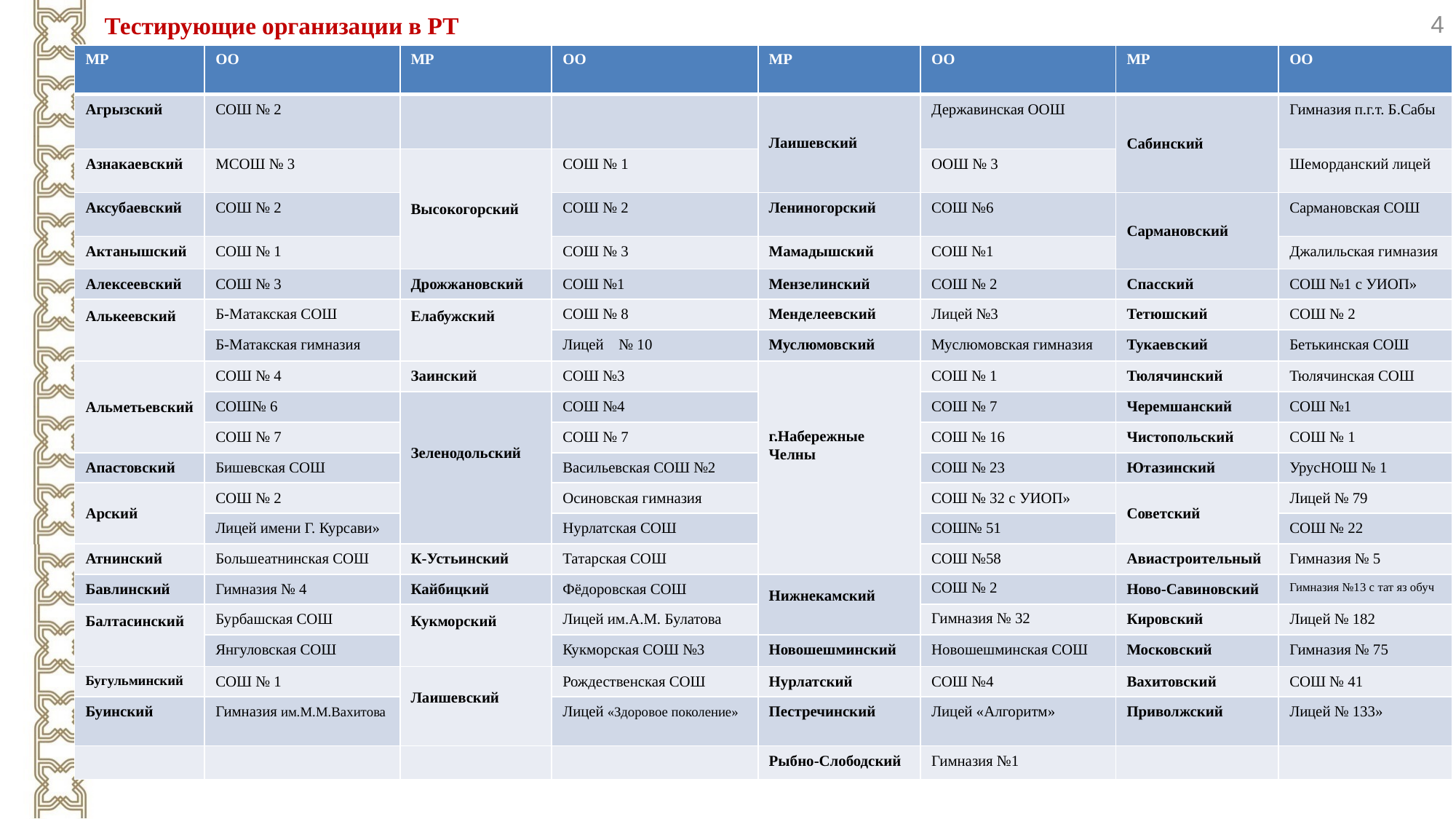

4
Тестирующие организации в РТ
| МР | ОО | МР | ОО | МР | ОО | МР | ОО |
| --- | --- | --- | --- | --- | --- | --- | --- |
| Агрызский | СОШ № 2 |  |  | Лаишевский | Державинская ООШ | Сабинский | Гимназия п.г.т. Б.Сабы |
| Азнакаевский | МСОШ № 3 | Высокогорский | СОШ № 1 |  | ООШ № 3 |  | Шеморданский лицей |
| Аксубаевский | СОШ № 2 |  | СОШ № 2 | Лениногорский | СОШ №6 | Сармановский | Сармановская СОШ |
| Актанышский | СОШ № 1 |  | СОШ № 3 | Мамадышский | СОШ №1 |  | Джалильская гимназия |
| Алексеевский | СОШ № 3 | Дрожжановский | СОШ №1 | Мензелинский | СОШ № 2 | Спасский | СОШ №1 с УИОП» |
| Алькеевский | Б-Матакская СОШ | Елабужский | СОШ № 8 | Менделеевский | Лицей №3 | Тетюшский | СОШ № 2 |
|  | Б-Матакская гимназия |  | Лицей № 10 | Муслюмовский | Муслюмовская гимназия | Тукаевский | Бетькинская СОШ |
| Альметьевский | СОШ № 4 | Заинский | СОШ №3 | г.Набережные Челны | СОШ № 1 | Тюлячинский | Тюлячинская СОШ |
|  | СОШ№ 6 | Зеленодольский | СОШ №4 |  | СОШ № 7 | Черемшанский | СОШ №1 |
|  | СОШ № 7 |  | СОШ № 7 |  | СОШ № 16 | Чистопольский | СОШ № 1 |
| Апастовский | Бишевская СОШ |  | Васильевская СОШ №2 |  | СОШ № 23 | Ютазинский | УрусНОШ № 1 |
| Арский | СОШ № 2 |  | Осиновская гимназия |  | СОШ № 32 с УИОП» | Советский | Лицей № 79 |
|  | Лицей имени Г. Курсави» |  | Нурлатская СОШ |  | СОШ№ 51 |  | СОШ № 22 |
| Атнинский | Большеатнинская СОШ | К-Устьинский | Татарская СОШ |  | СОШ №58 | Авиастроительный | Гимназия № 5 |
| Бавлинский | Гимназия № 4 | Кайбицкий | Фёдоровская СОШ | Нижнекамский | СОШ № 2 | Ново-Савиновский | Гимназия №13 с тат яз обуч |
| Балтасинский | Бурбашская СОШ | Кукморский | Лицей им.А.М. Булатова |  | Гимназия № 32 | Кировский | Лицей № 182 |
|  | Янгуловская СОШ |  | Кукморская СОШ №3 | Новошешминский | Новошешминская СОШ | Московский | Гимназия № 75 |
| Бугульминский | СОШ № 1 | Лаишевский | Рождественская СОШ | Нурлатский | СОШ №4 | Вахитовский | СОШ № 41 |
| Буинский | Гимназия им.М.М.Вахитова |  | Лицей «Здоровое поколение» | Пестречинский | Лицей «Алгоритм» | Приволжский | Лицей № 133» |
|  |  |  |  | Рыбно-Слободский | Гимназия №1 |  |  |